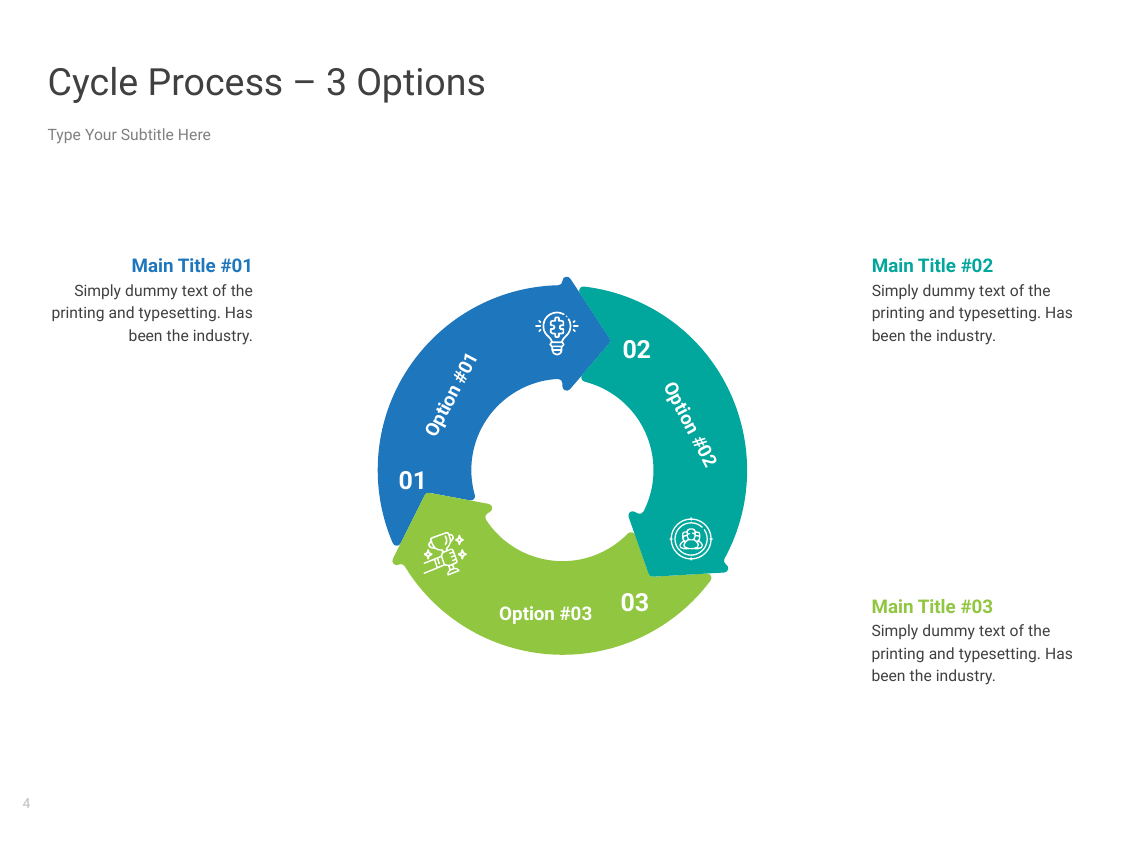

# Cycle Process – 3 Options
Type Your Subtitle Here
Main Title #01
Simply dummy text of the printing and typesetting. Has been the industry.
Main Title #02
Simply dummy text of the printing and typesetting. Has been the industry.

02
Option #01
Option #02
01

03
Main Title #03
Simply dummy text of the printing and typesetting. Has been the industry.
Option #03